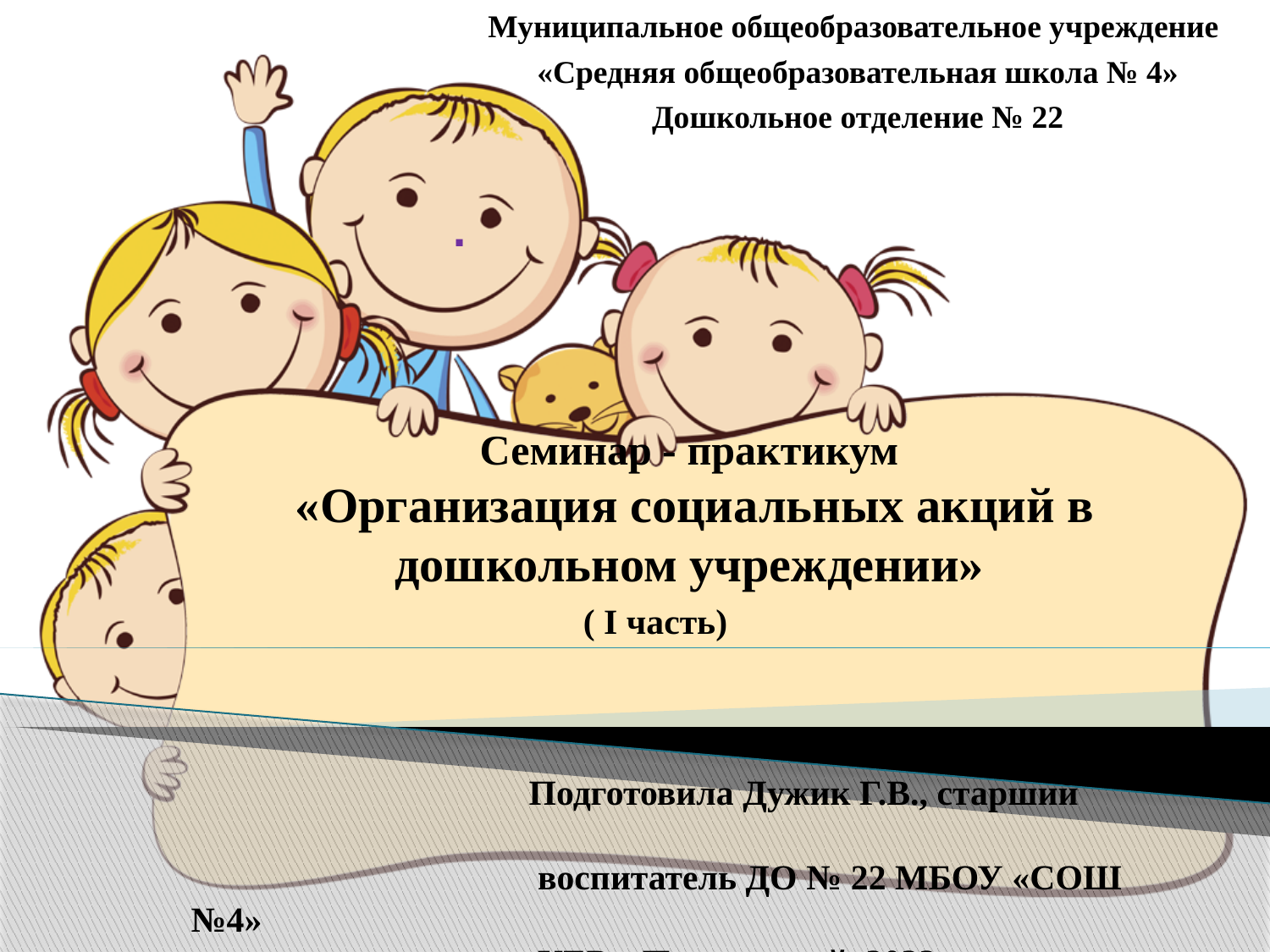

Муниципальное общеобразовательное учреждение
 «Средняя общеобразовательная школа № 4»
 Дошкольное отделение № 22
.
Семинар - практикум
«Организация социальных акций в дошкольном учреждении»
 ( I часть)

                                      Подготовила Дужик Г.В., старший
                                       воспитатель ДО № 22 МБОУ «СОШ №4»
                                       КБР, г.Прохладный, 2022г.

#